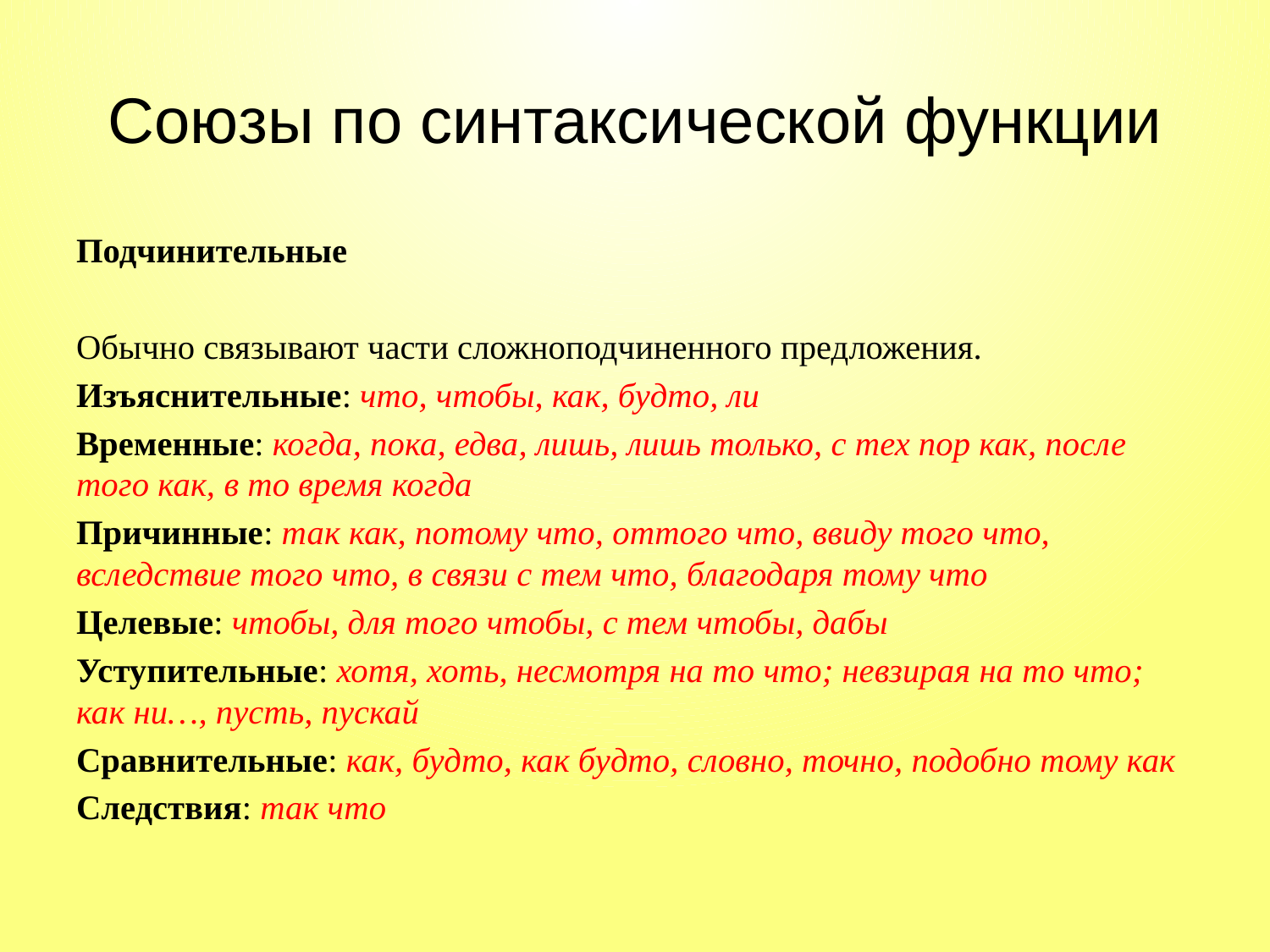

# Союзы по синтаксической функции
Подчинительные

Обычно связывают части сложноподчиненного предложения.
Изъяснительные: что, чтобы, как, будто, ли
Временные: когда, пока, едва, лишь, лишь только, с тех пор как, после того как, в то время когда
Причинные: так как, потому что, оттого что, ввиду того что, вследствие того что, в связи с тем что, благодаря тому что
Целевые: чтобы, для того чтобы, с тем чтобы, дабы
Уступительные: хотя, хоть, несмотря на то что; невзирая на то что; как ни…, пусть, пускай
Сравнительные: как, будто, как будто, словно, точно, подобно тому как
Следствия: так что